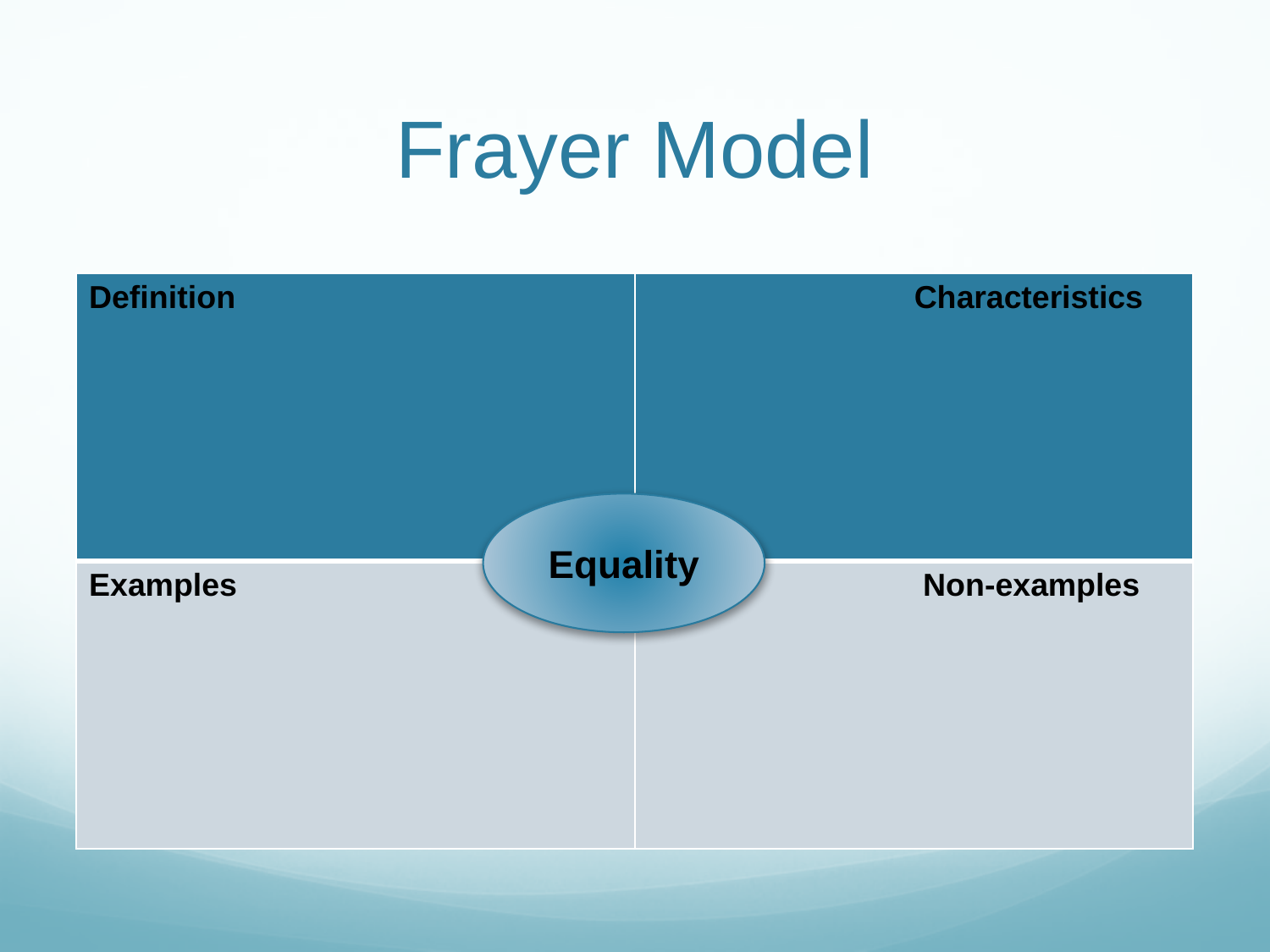

# Frayer Model
| Definition | Characteristics |
| --- | --- |
| Examples | Non-examples |
Equality